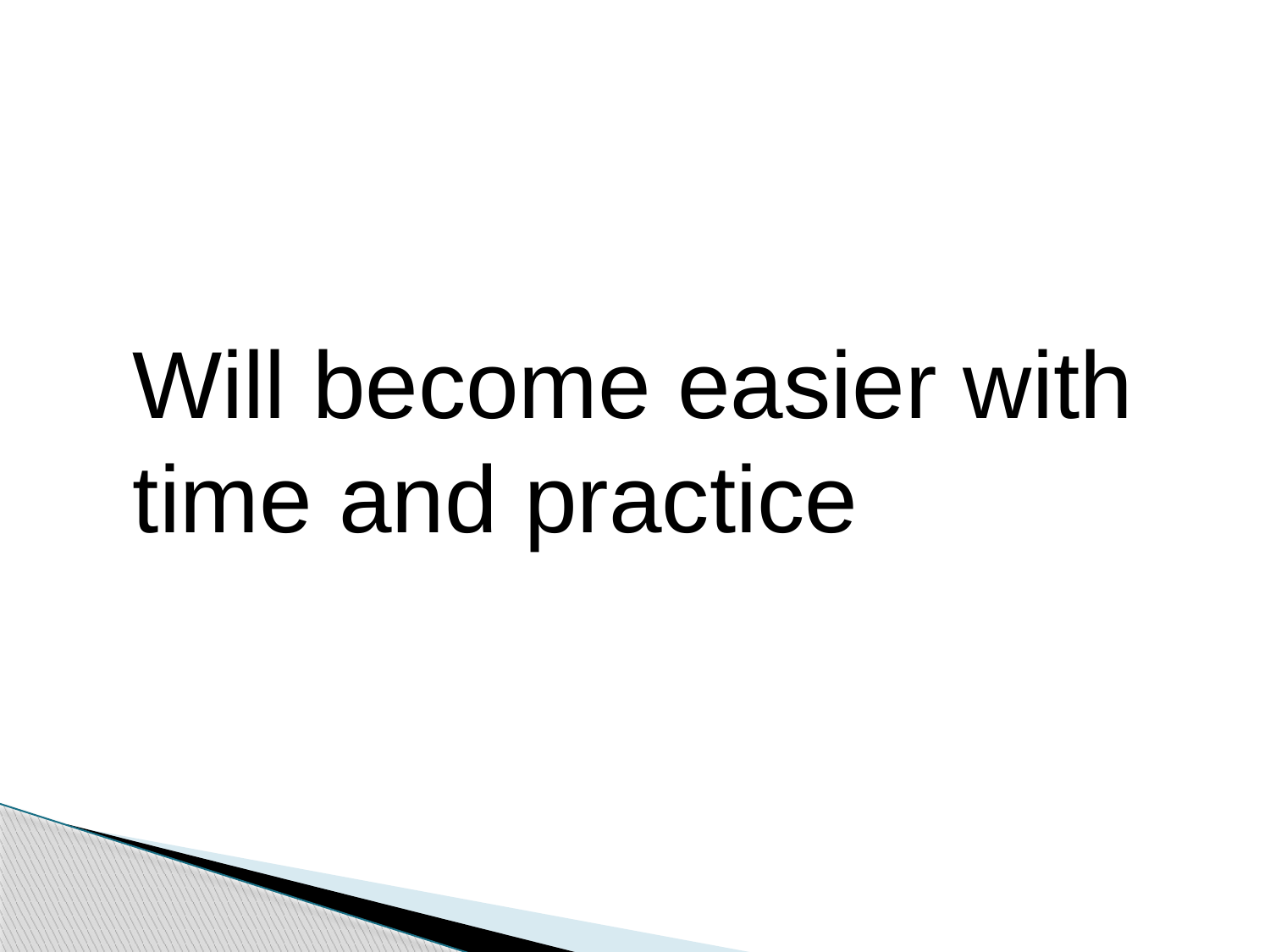

Will become easier with time and practice